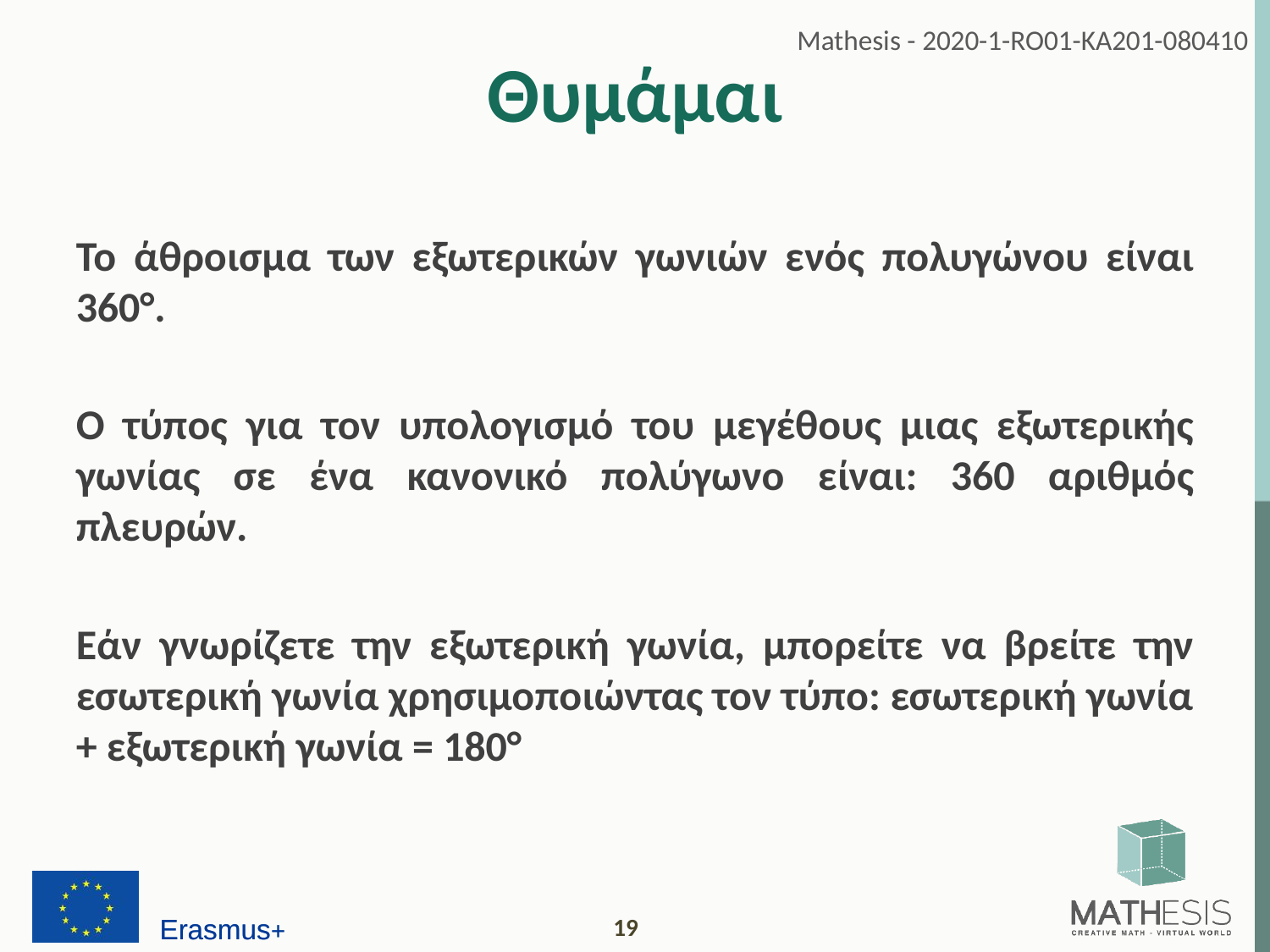

# Θυμάμαι
Το άθροισμα των εξωτερικών γωνιών ενός πολυγώνου είναι 360°.

Ο τύπος για τον υπολογισμό του μεγέθους μιας εξωτερικής γωνίας σε ένα κανονικό πολύγωνο είναι: 360 αριθμός πλευρών.

Εάν γνωρίζετε την εξωτερική γωνία, μπορείτε να βρείτε την εσωτερική γωνία χρησιμοποιώντας τον τύπο: εσωτερική γωνία + εξωτερική γωνία = 180°